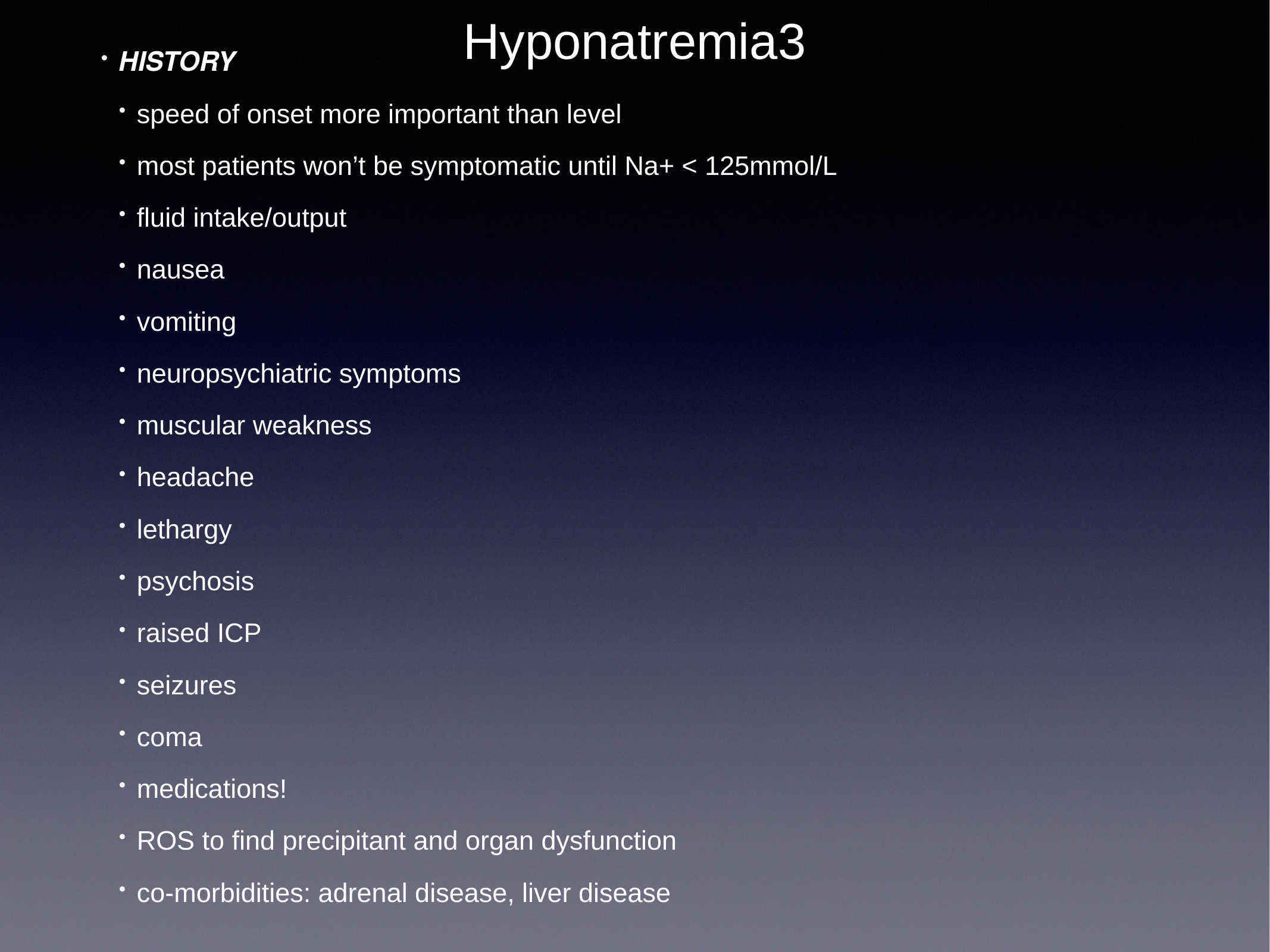

# Hyponatremia3
HISTORY
speed of onset more important than level
most patients won’t be symptomatic until Na+ < 125mmol/L
fluid intake/output
nausea
vomiting
neuropsychiatric symptoms
muscular weakness
headache
lethargy
psychosis
raised ICP
seizures
coma
medications!
ROS to find precipitant and organ dysfunction
co-morbidities: adrenal disease, liver disease